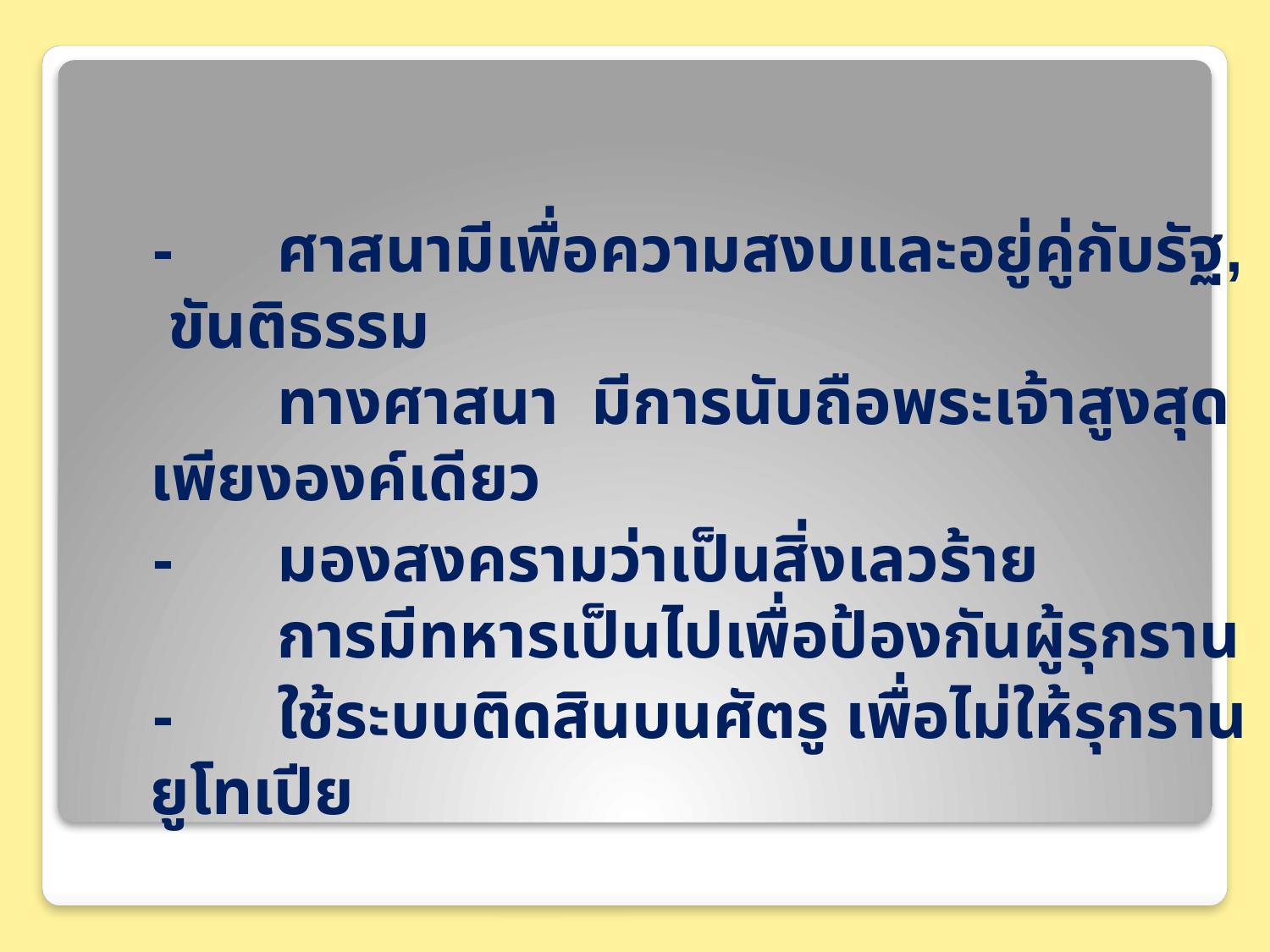

-	ศาสนามีเพื่อความสงบและอยู่คู่กับรัฐ,  ขันติธรรม
	ทางศาสนา  มีการนับถือพระเจ้าสูงสุดเพียงองค์เดียว
-	มองสงครามว่าเป็นสิ่งเลวร้าย
	การมีทหารเป็นไปเพื่อป้องกันผู้รุกราน
-	ใช้ระบบติดสินบนศัตรู เพื่อไม่ให้รุกรานยูโทเปีย